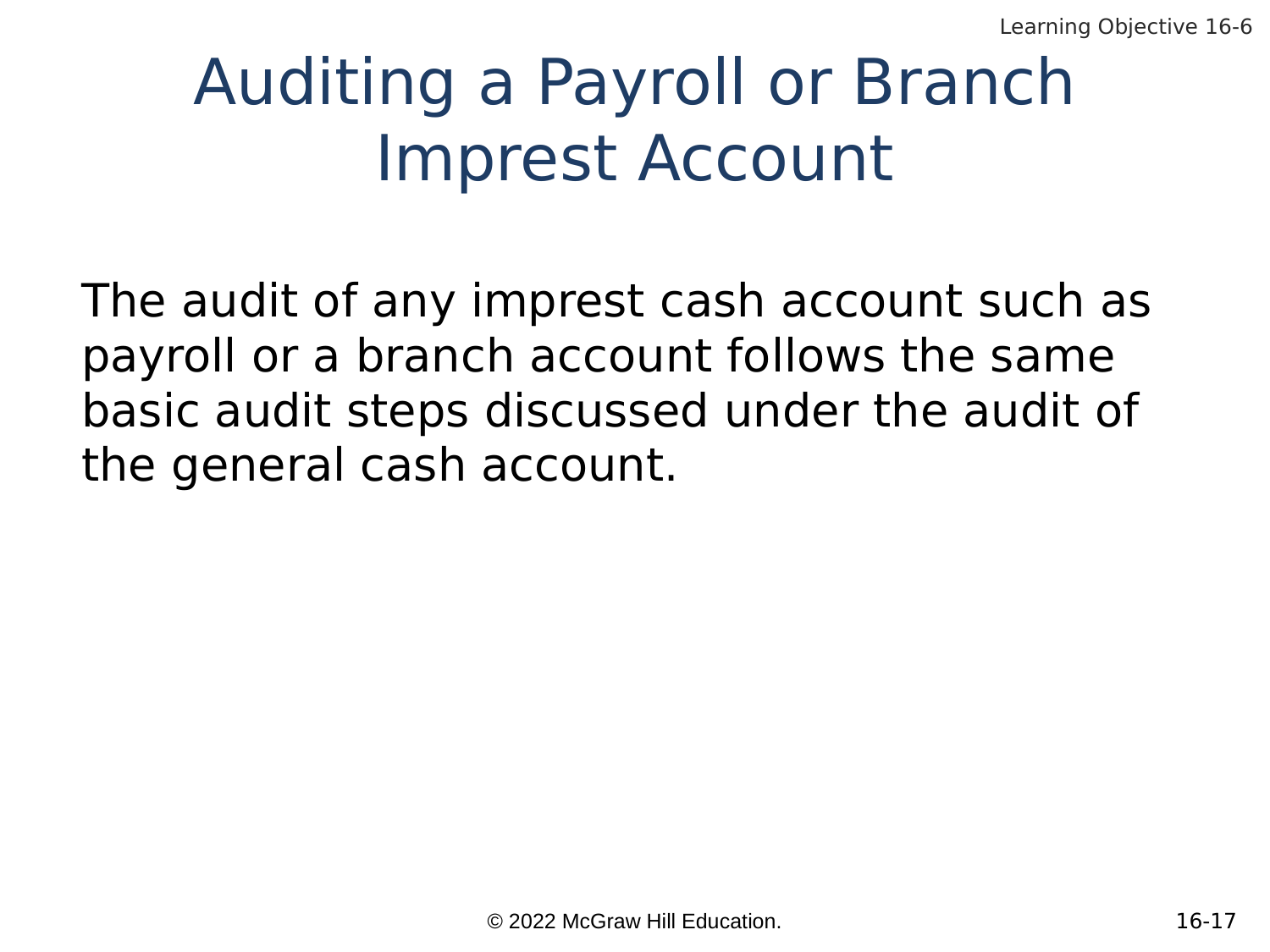

Learning Objective 16-6
# Auditing a Payroll or Branch Imprest Account
The audit of any imprest cash account such as payroll or a branch account follows the same basic audit steps discussed under the audit of the general cash account.